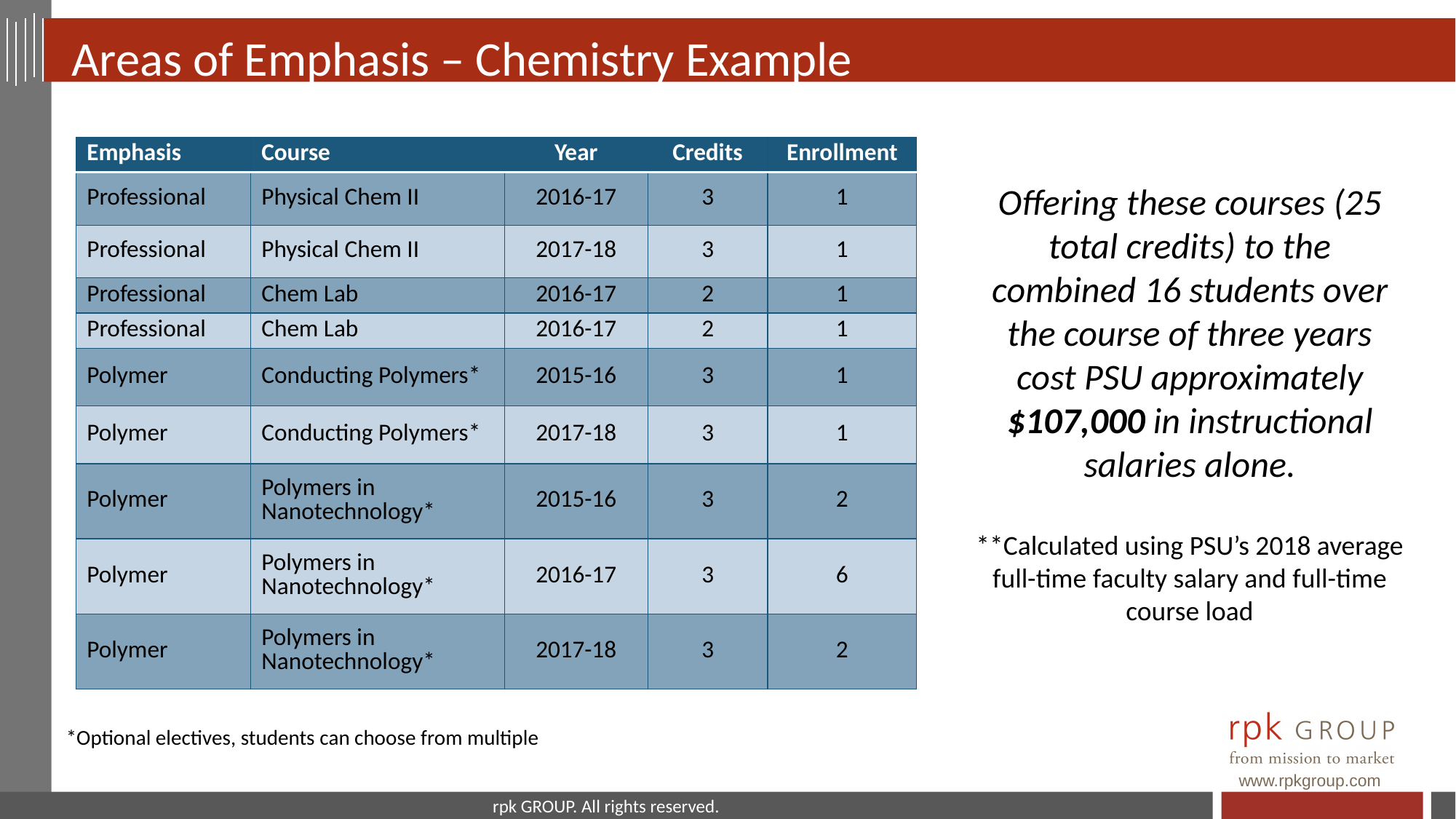

# Areas of Emphasis – Chemistry Example
| Emphasis | Course | Year | Credits | Enrollment |
| --- | --- | --- | --- | --- |
| Professional | Physical Chem II | 2016-17 | 3 | 1 |
| Professional | Physical Chem II | 2017-18 | 3 | 1 |
| Professional | Chem Lab | 2016-17 | 2 | 1 |
| Professional | Chem Lab | 2016-17 | 2 | 1 |
| Polymer | Conducting Polymers\* | 2015-16 | 3 | 1 |
| Polymer | Conducting Polymers\* | 2017-18 | 3 | 1 |
| Polymer | Polymers in Nanotechnology\* | 2015-16 | 3 | 2 |
| Polymer | Polymers in Nanotechnology\* | 2016-17 | 3 | 6 |
| Polymer | Polymers in Nanotechnology\* | 2017-18 | 3 | 2 |
Offering these courses (25 total credits) to the combined 16 students over the course of three years cost PSU approximately $107,000 in instructional salaries alone.

**Calculated using PSU’s 2018 average full-time faculty salary and full-time course load
*Optional electives, students can choose from multiple